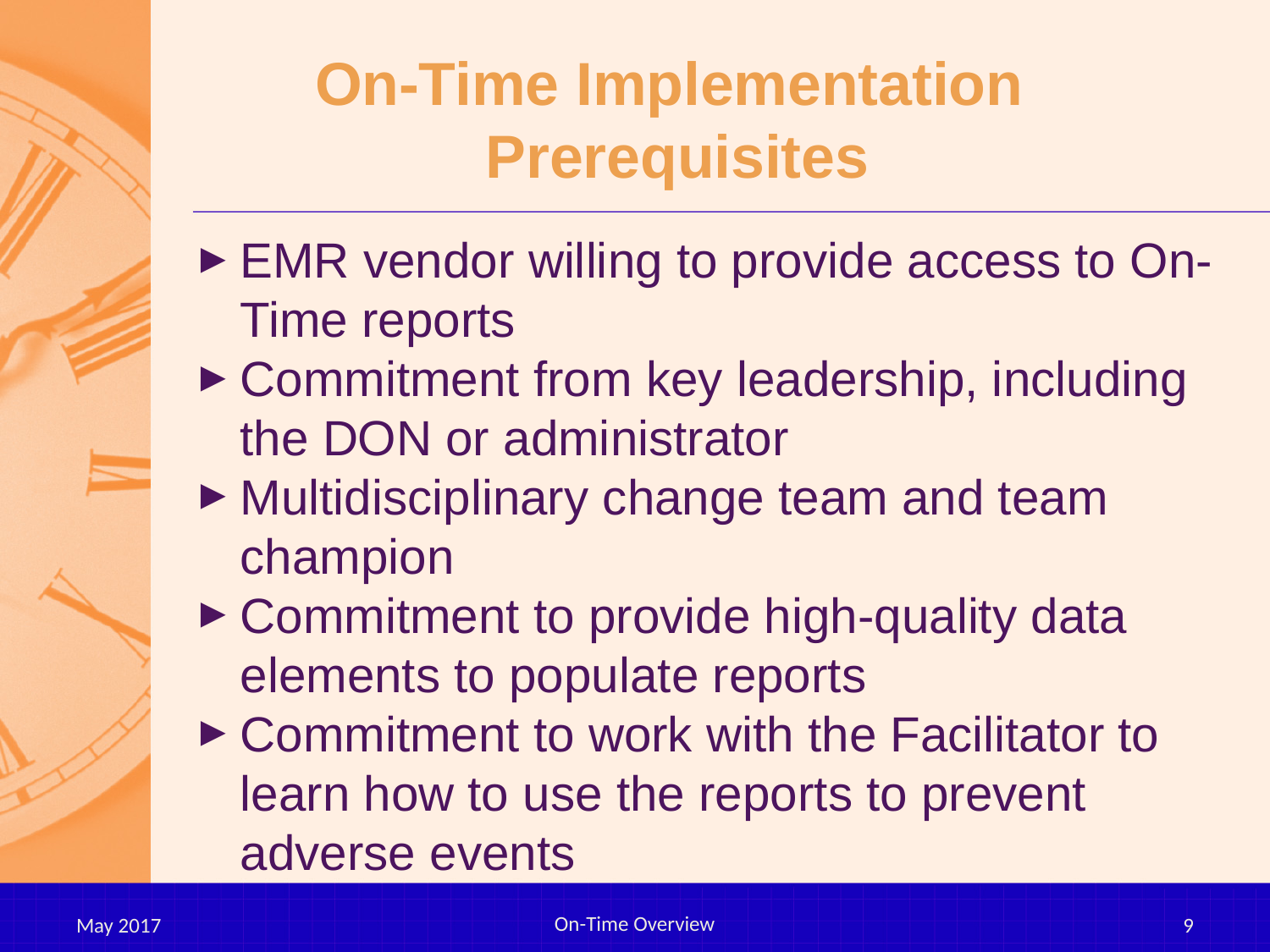

# On-Time Implementation Prerequisites
EMR vendor willing to provide access to On-Time reports
Commitment from key leadership, including the DON or administrator
Multidisciplinary change team and team champion
Commitment to provide high-quality data elements to populate reports
Commitment to work with the Facilitator to learn how to use the reports to prevent adverse events
On-Time Overview
May 2017
9